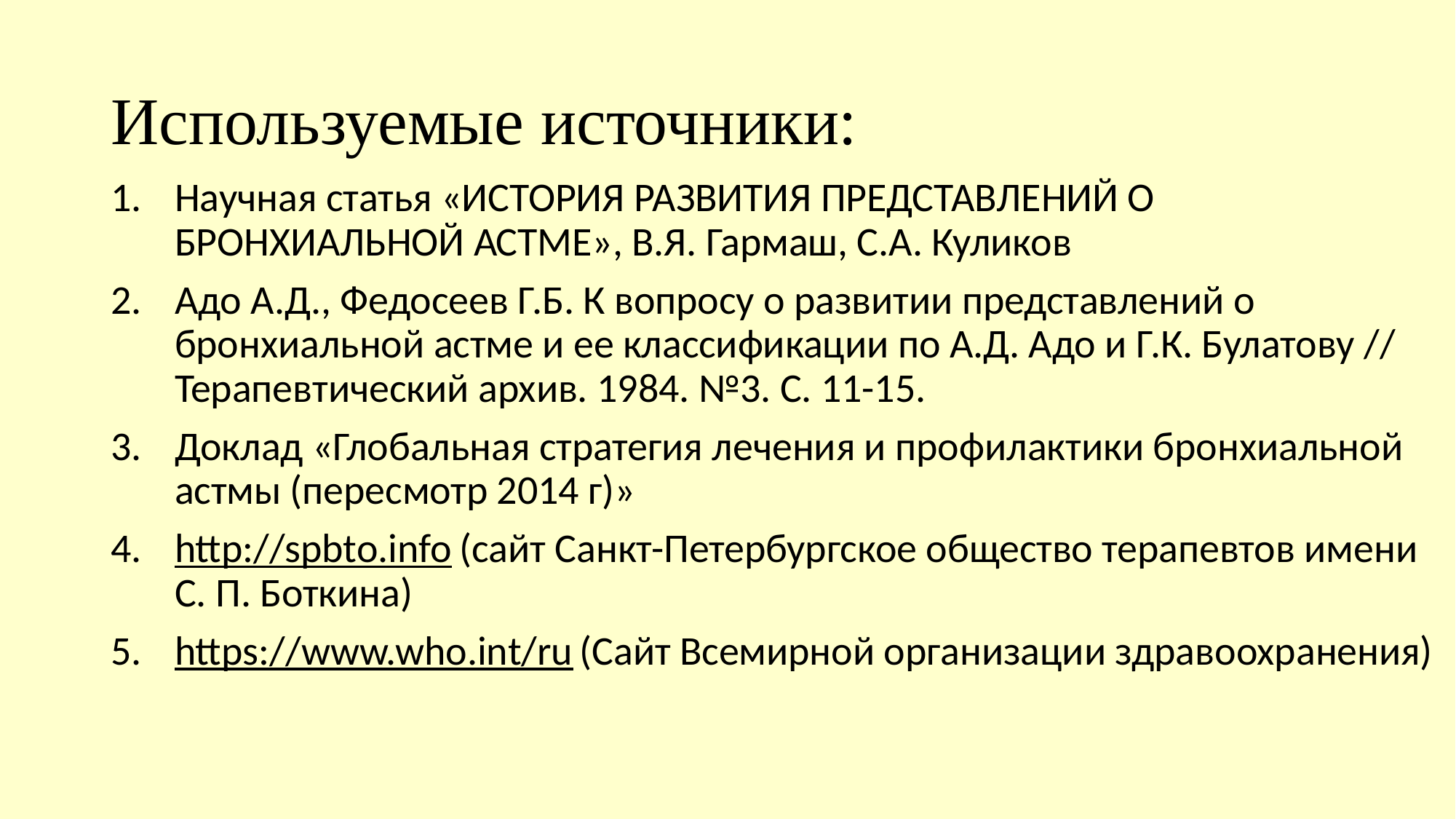

# Используемые источники:
Научная статья «ИСТОРИЯ РАЗВИТИЯ ПРЕДСТАВЛЕНИЙ О БРОНХИАЛЬНОЙ АСТМЕ», В.Я. Гармаш, С.А. Куликов
Адо А.Д., Федосеев Г.Б. К вопросу о развитии представлений о бронхиальной астме и ее классификации по А.Д. Адо и Г.К. Булатову // Терапевтический архив. 1984. №3. С. 11-15.
Доклад «Глобальная стратегия лечения и профилактики бронхиальной астмы (пересмотр 2014 г)»
http://spbto.info (сайт Санкт-Петербургское общество терапевтов имени С. П. Боткина)
https://www.who.int/ru (Сайт Всемирной организации здравоохранения)